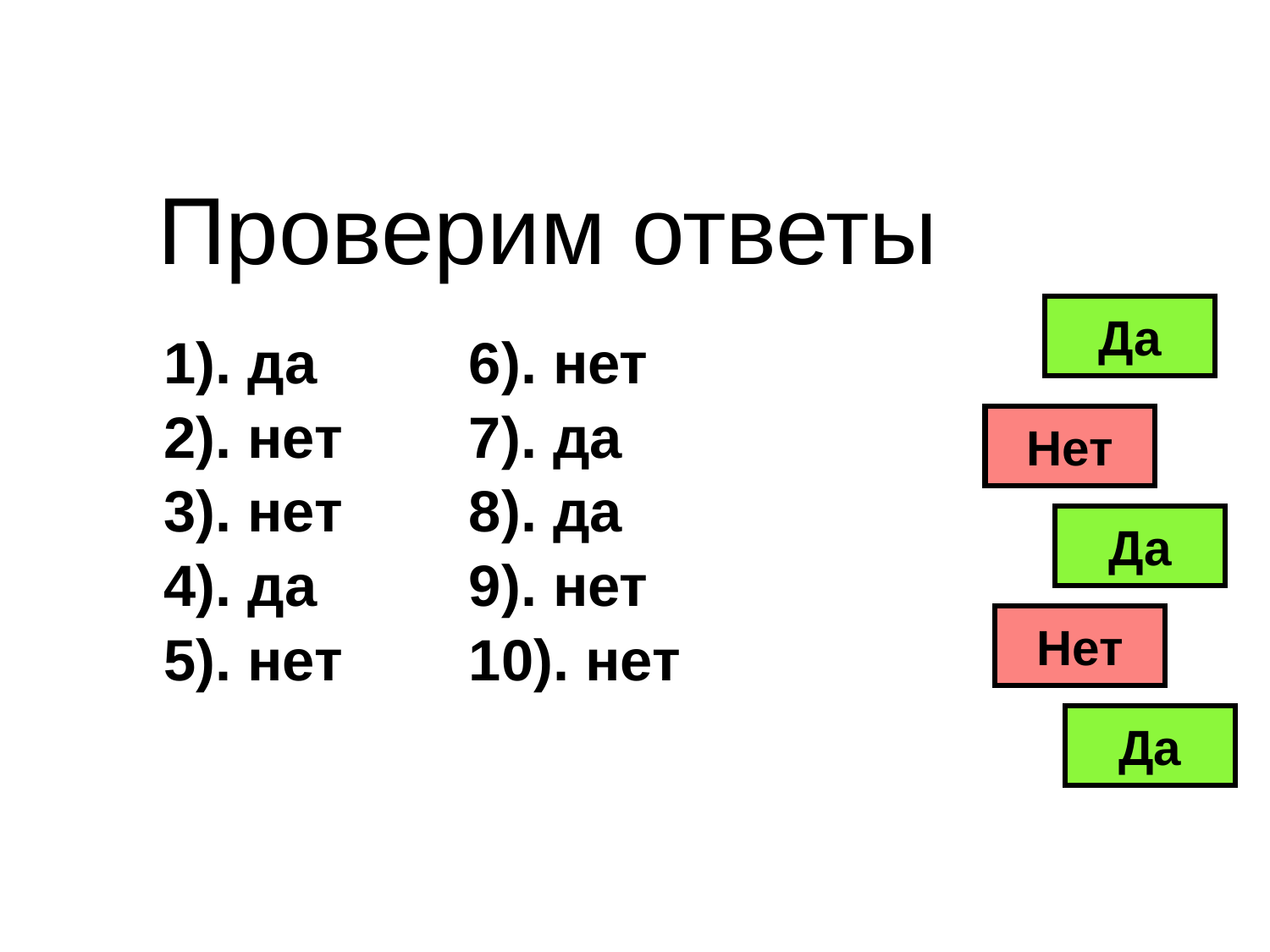

Проверим ответы
Да
1). да
2). нет
3). нет
4). да
5). нет
6). нет
7). да
8). да
9). нет
10). нет
Нет
Да
Нет
Да